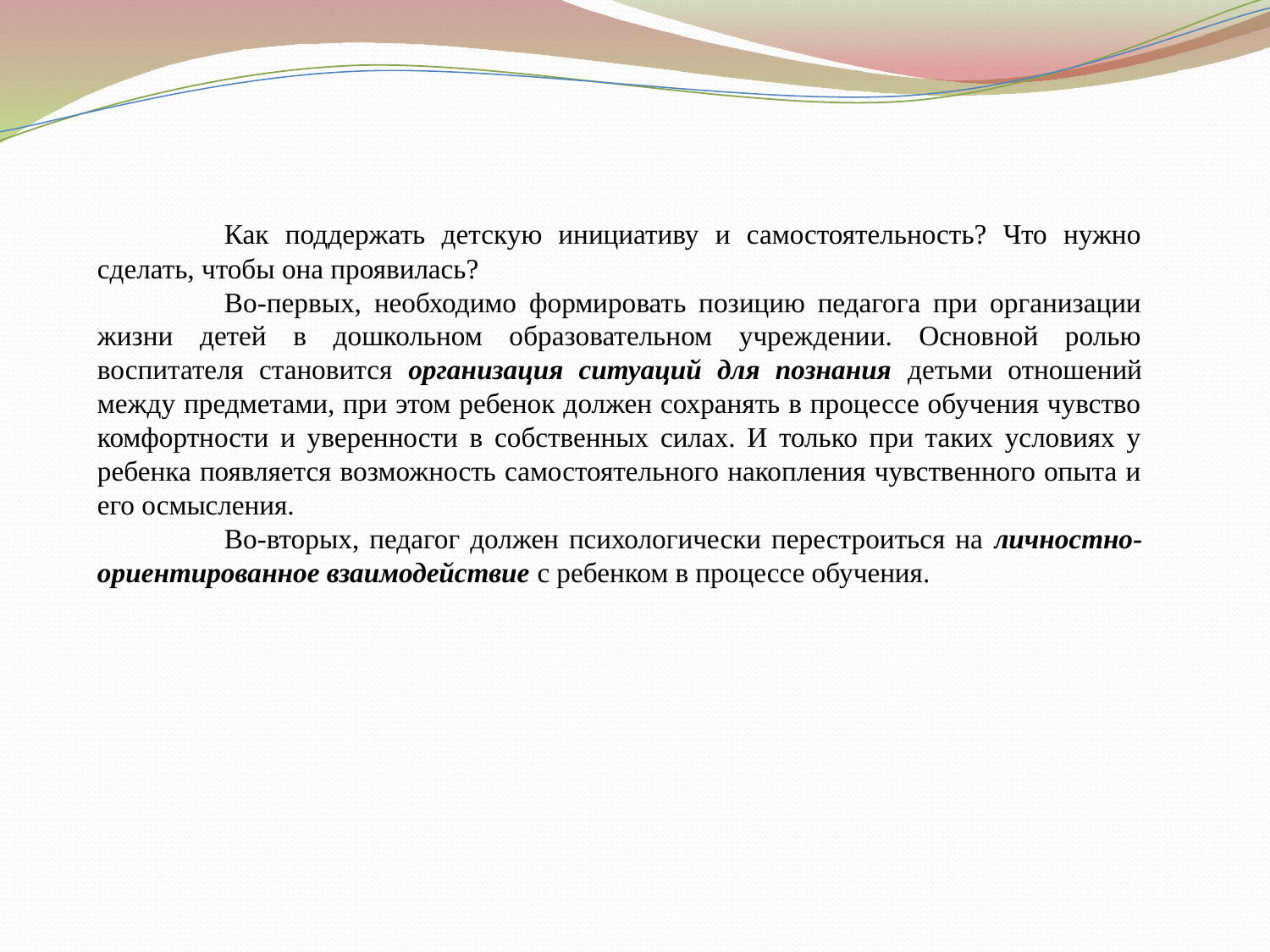

Как поддержать детскую инициативу и самостоятельность? Что нужно сделать, чтобы она проявилась?
	Во-первых, необходимо формировать позицию педагога при организации жизни детей в дошкольном образовательном учреждении. Основной ролью воспитателя становится организация ситуаций для познания детьми отношений между предметами, при этом ребенок должен сохранять в процессе обучения чувство комфортности и уверенности в собственных силах. И только при таких условиях у ребенка появляется возможность самостоятельного накопления чувственного опыта и его осмысления.
	Во-вторых, педагог должен психологически перестроиться на личностно-ориентированное взаимодействие с ребенком в процессе обучения.